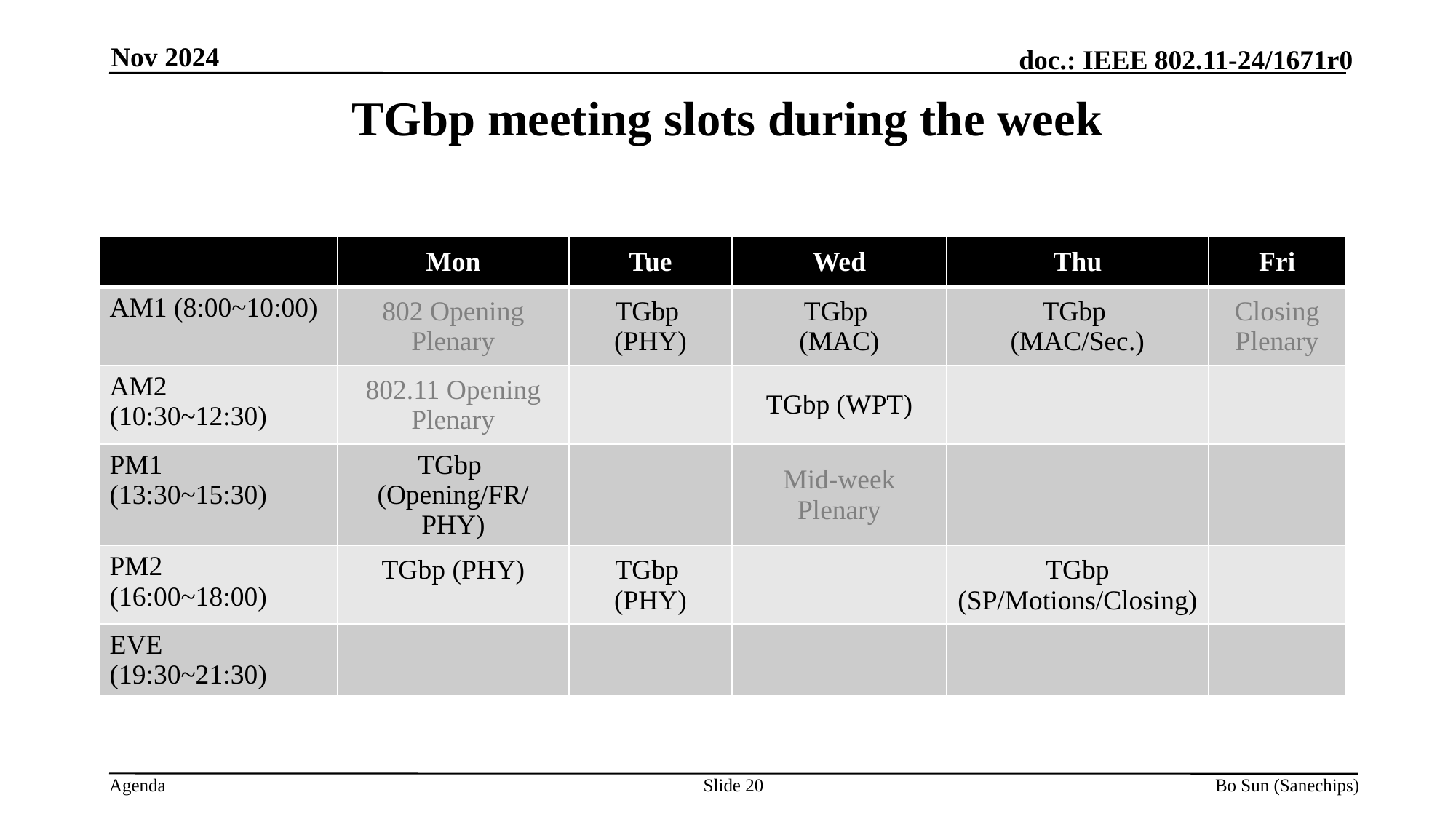

Nov 2024
TGbp meeting slots during the week
|  | Mon | Tue | Wed | Thu | Fri |
| --- | --- | --- | --- | --- | --- |
| AM1 (8:00~10:00) | 802 Opening Plenary | TGbp (PHY) | TGbp (MAC) | TGbp (MAC/Sec.) | Closing Plenary |
| AM2 (10:30~12:30) | 802.11 Opening Plenary |  | TGbp (WPT) |  |  |
| PM1 (13:30~15:30) | TGbp (Opening/FR/PHY) |  | Mid-week Plenary |  |  |
| PM2 (16:00~18:00) | TGbp (PHY) | TGbp (PHY) |  | TGbp (SP/Motions/Closing) |  |
| EVE (19:30~21:30) |  |  |  |  |  |
Slide 20
Bo Sun (Sanechips)